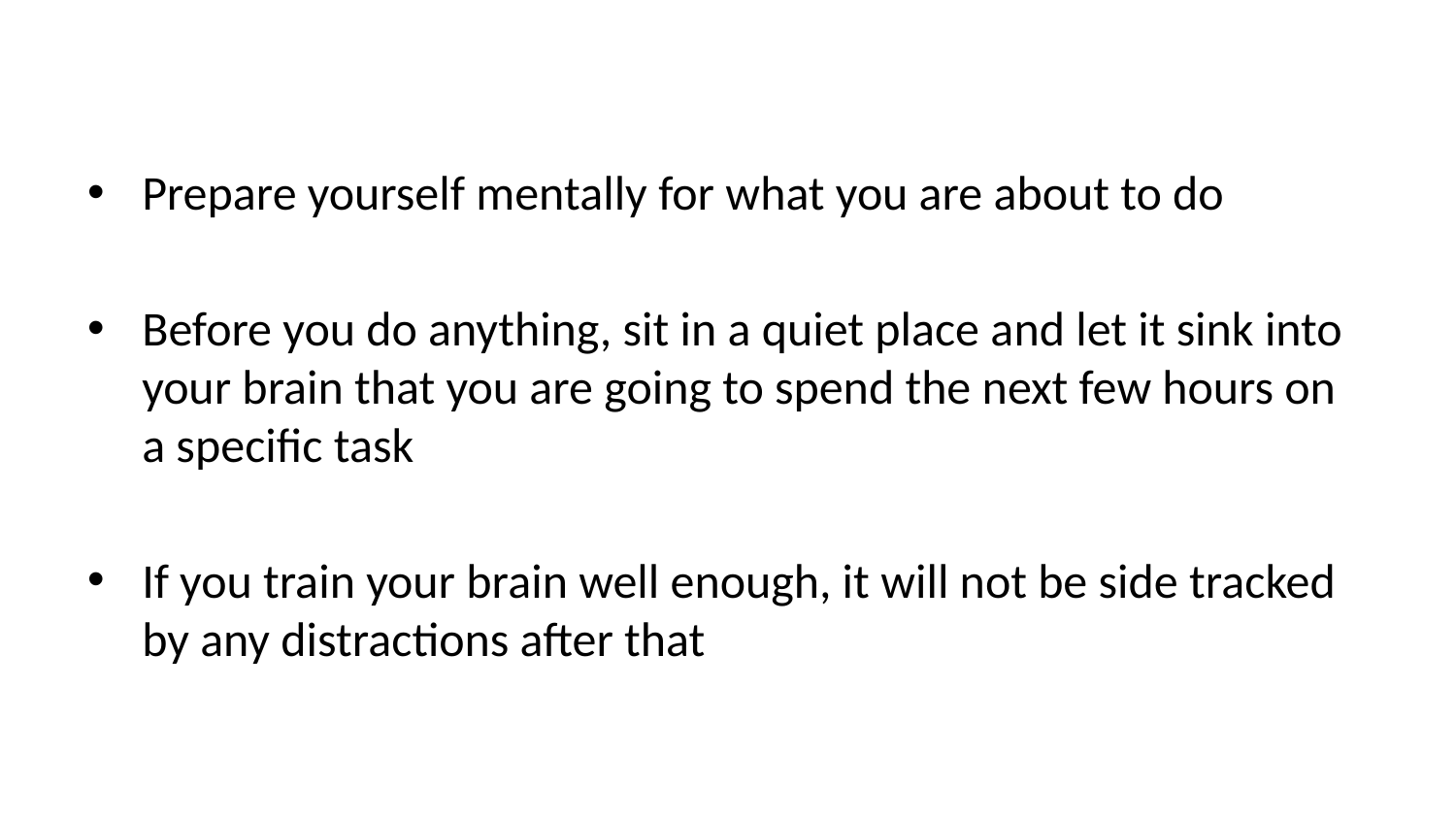

Prepare yourself mentally for what you are about to do

Before you do anything, sit in a quiet place and let it sink into your brain that you are going to spend the next few hours on a specific task

If you train your brain well enough, it will not be side tracked by any distractions after that